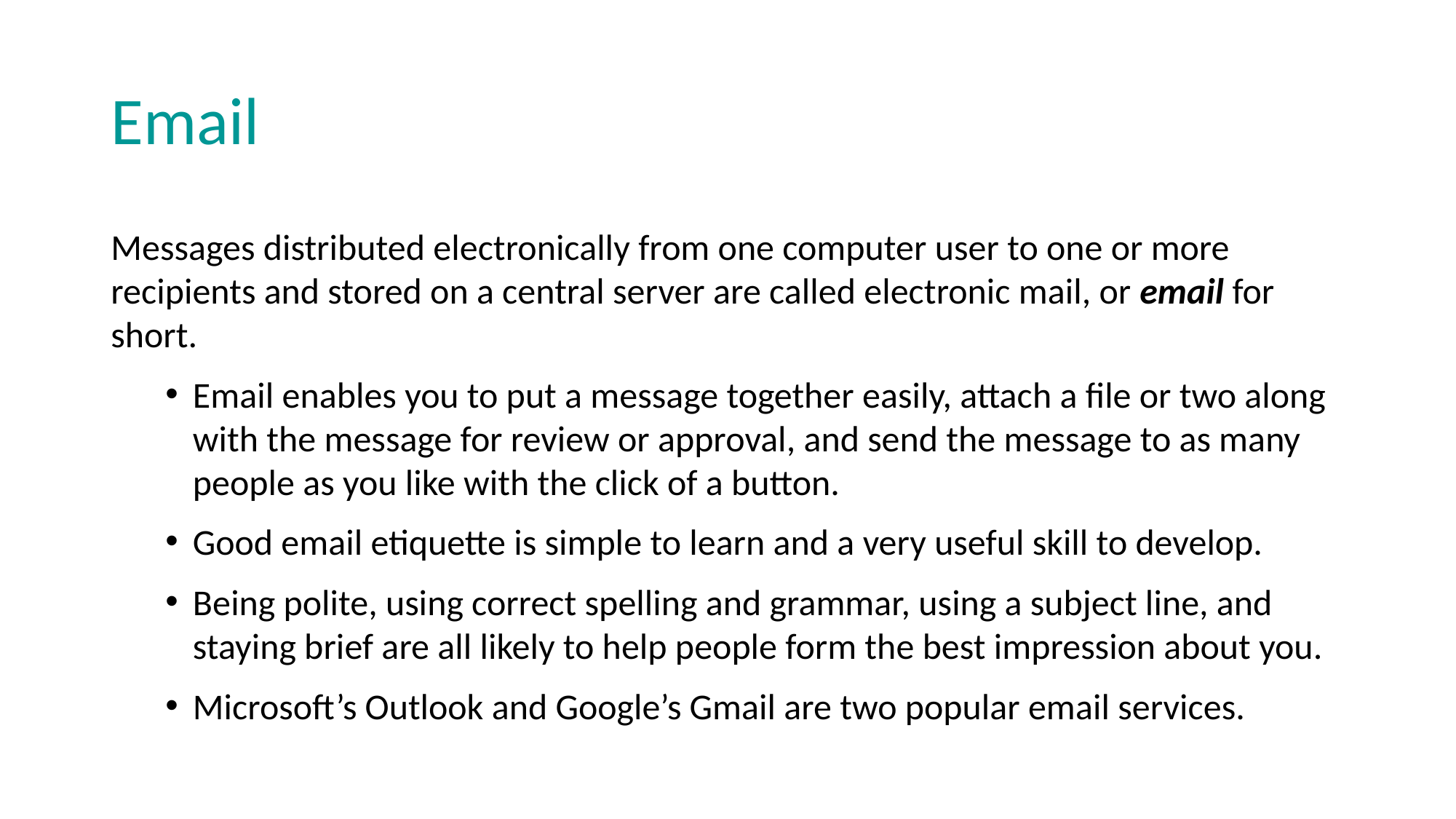

# Email
Messages distributed electronically from one computer user to one or more recipients and stored on a central server are called electronic mail, or email for short.
Email enables you to put a message together easily, attach a file or two along with the message for review or approval, and send the message to as many people as you like with the click of a button.
Good email etiquette is simple to learn and a very useful skill to develop.
Being polite, using correct spelling and grammar, using a subject line, and staying brief are all likely to help people form the best impression about you.
Microsoft’s Outlook and Google’s Gmail are two popular email services.